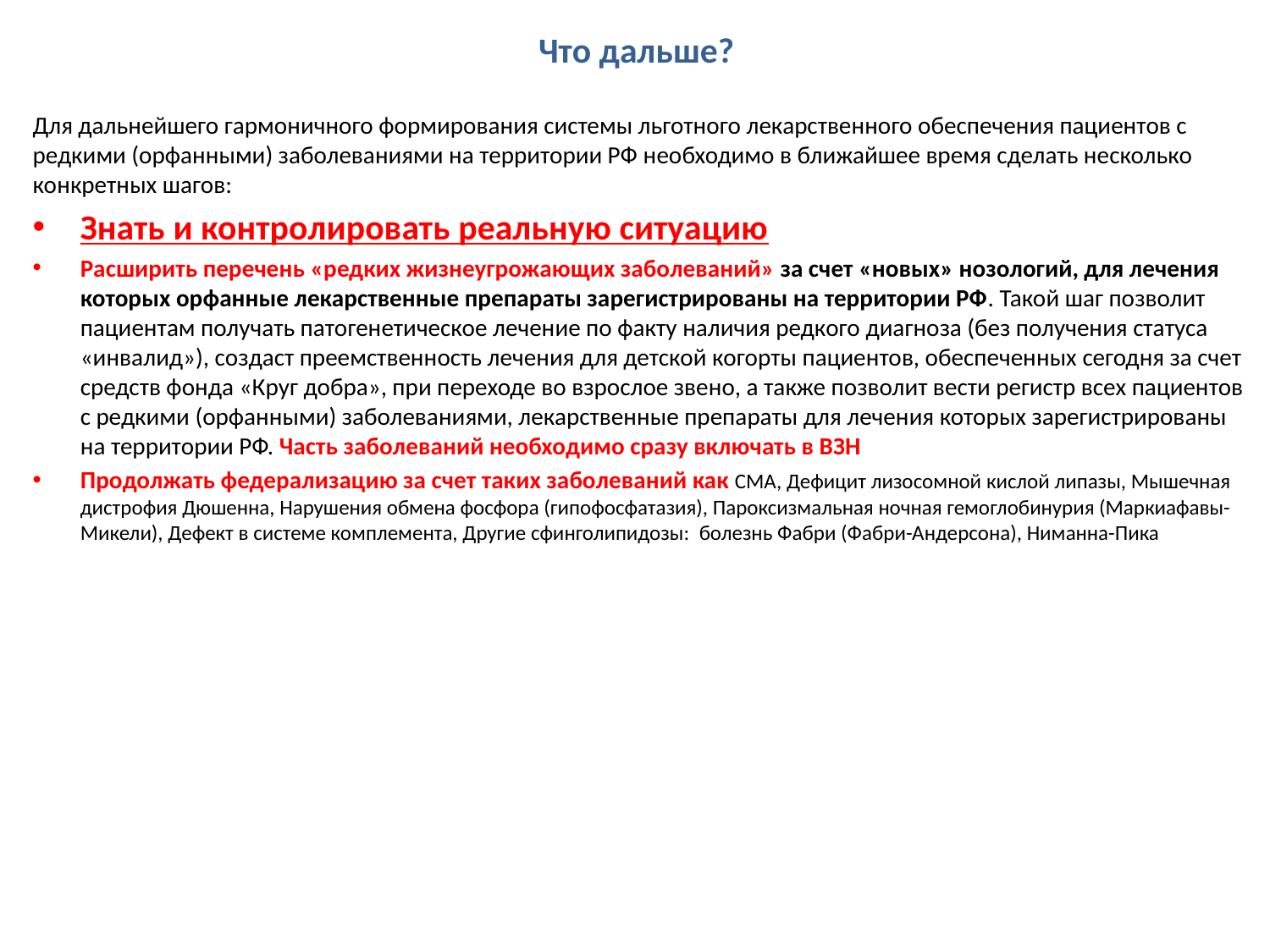

# Что дальше?
Для дальнейшего гармоничного формирования системы льготного лекарственного обеспечения пациентов с редкими (орфанными) заболеваниями на территории РФ необходимо в ближайшее время сделать несколько конкретных шагов:
Знать и контролировать реальную ситуацию
Расширить перечень «редких жизнеугрожающих заболеваний» за счет «новых» нозологий, для лечения которых орфанные лекарственные препараты зарегистрированы на территории РФ. Такой шаг позволит пациентам получать патогенетическое лечение по факту наличия редкого диагноза (без получения статуса «инвалид»), создаст преемственность лечения для детской когорты пациентов, обеспеченных сегодня за счет средств фонда «Круг добра», при переходе во взрослое звено, а также позволит вести регистр всех пациентов с редкими (орфанными) заболеваниями, лекарственные препараты для лечения которых зарегистрированы на территории РФ. Часть заболеваний необходимо сразу включать в ВЗН
Продолжать федерализацию за счет таких заболеваний как СМА, Дефицит лизосомной кислой липазы, Мышечная дистрофия Дюшенна, Нарушения обмена фосфора (гипофосфатазия), Пароксизмальная ночная гемоглобинурия (Маркиафавы-Микели), Дефект в системе комплемента, Другие сфинголипидозы:  болезнь Фабри (Фабри-Андерсона), Ниманна-Пика